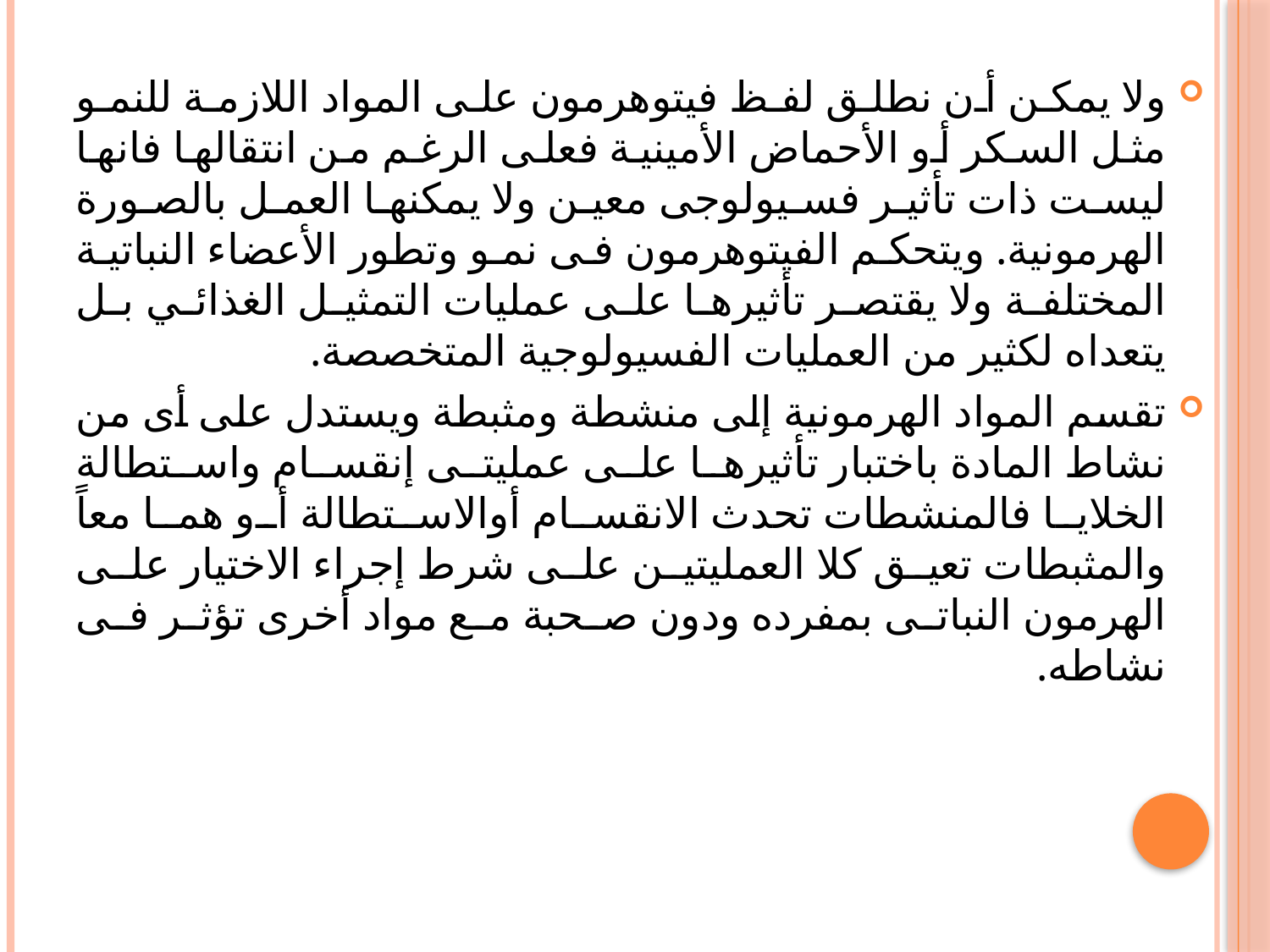

ولا يمكن أن نطلق لفظ فيتوهرمون على المواد اللازمة للنمو مثل السكر أو الأحماض الأمينية فعلى الرغم من انتقالها فانها ليست ذات تأثير فسيولوجى معين ولا يمكنها العمل بالصورة الهرمونية. ويتحكم الفيتوهرمون فى نمو وتطور الأعضاء النباتية المختلفة ولا يقتصر تأثيرها على عمليات التمثيل الغذائي بل يتعداه لكثير من العمليات الفسيولوجية المتخصصة.
تقسم المواد الهرمونية إلى منشطة ومثبطة ويستدل على أى من نشاط المادة باختبار تأثيرها على عمليتى إنقسام واستطالة الخلايا فالمنشطات تحدث الانقسام أوالاستطالة أو هما معاً والمثبطات تعيق كلا العمليتين على شرط إجراء الاختيار على الهرمون النباتى بمفرده ودون صحبة مع مواد أخرى تؤثر فى نشاطه.